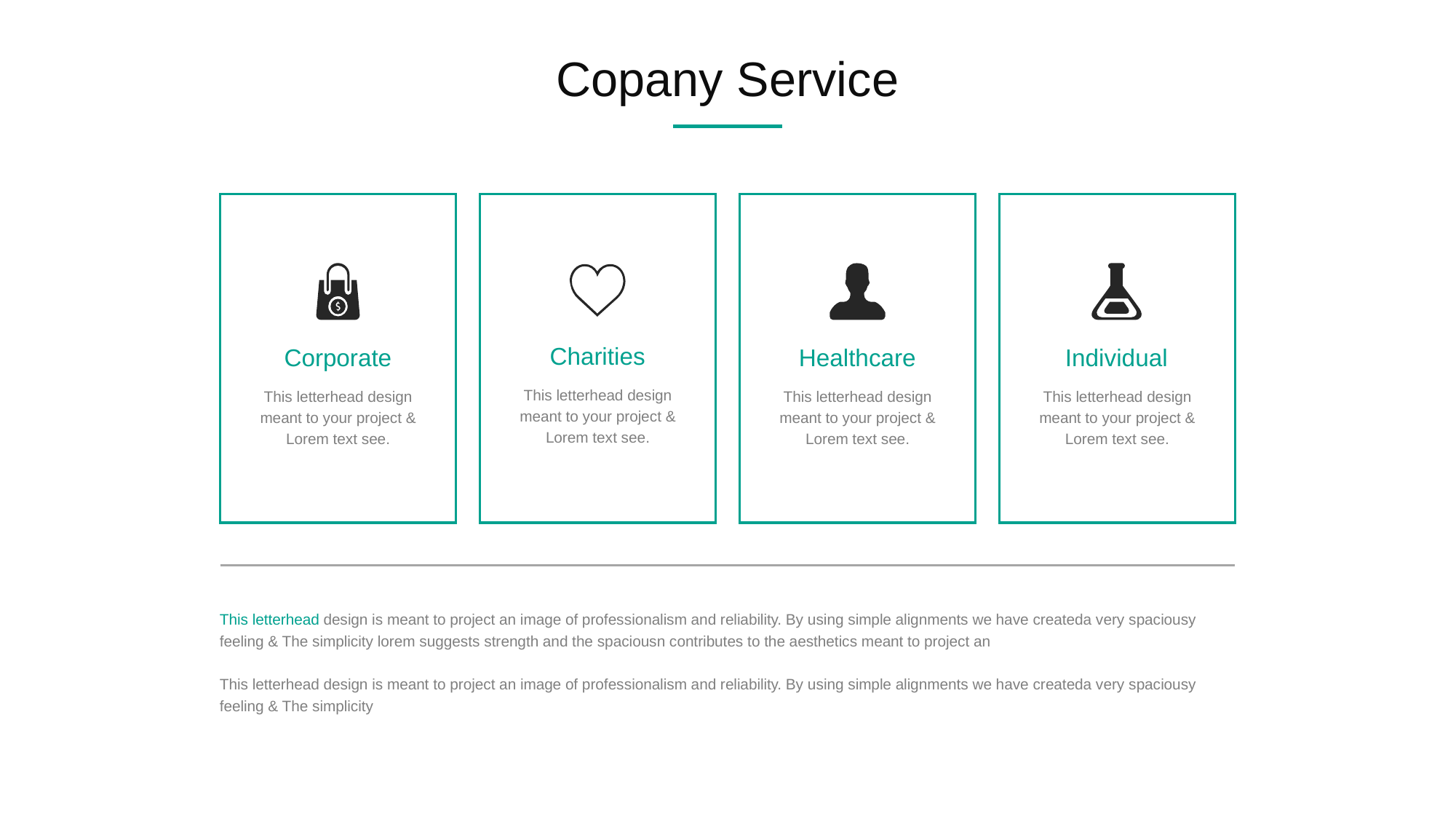

# Copany Service

Corporate
This letterhead design meant to your project &
Lorem text see.

Healthcare
This letterhead design meant to your project &
Lorem text see.

Individual
This letterhead design meant to your project &
Lorem text see.

Charities
This letterhead design meant to your project &
Lorem text see.
This letterhead design is meant to project an image of professionalism and reliability. By using simple alignments we have createda very spaciousy feeling & The simplicity lorem suggests strength and the spaciousn contributes to the aesthetics meant to project an

This letterhead design is meant to project an image of professionalism and reliability. By using simple alignments we have createda very spaciousy feeling & The simplicity
www.yourwebsite.com
5